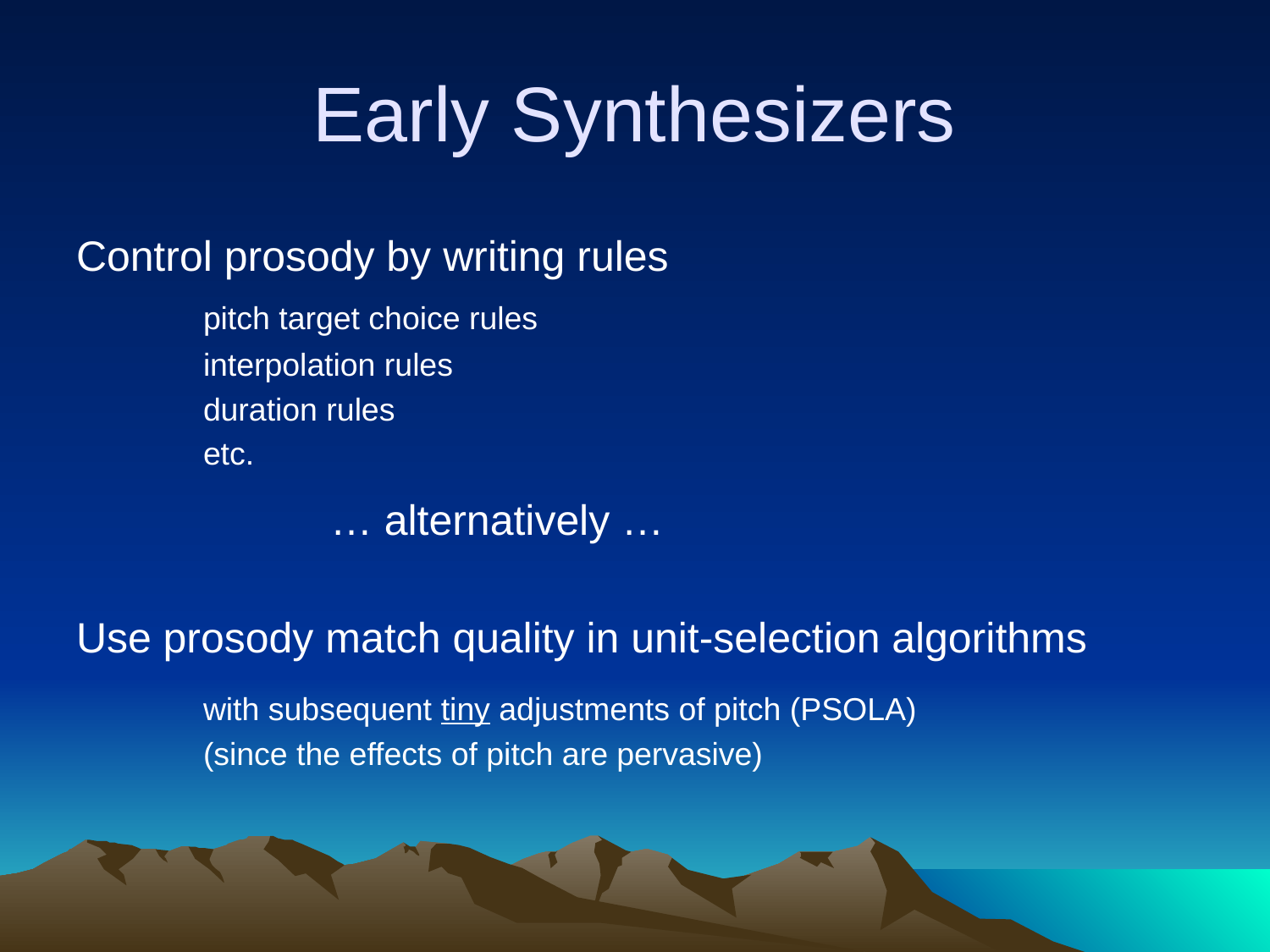

# Early Synthesizers
Control prosody by writing rules
	pitch target choice rules
	interpolation rules
	duration rules
	etc.

		… alternatively …

Use prosody match quality in unit-selection algorithms
	with subsequent tiny adjustments of pitch (PSOLA)
	(since the effects of pitch are pervasive)